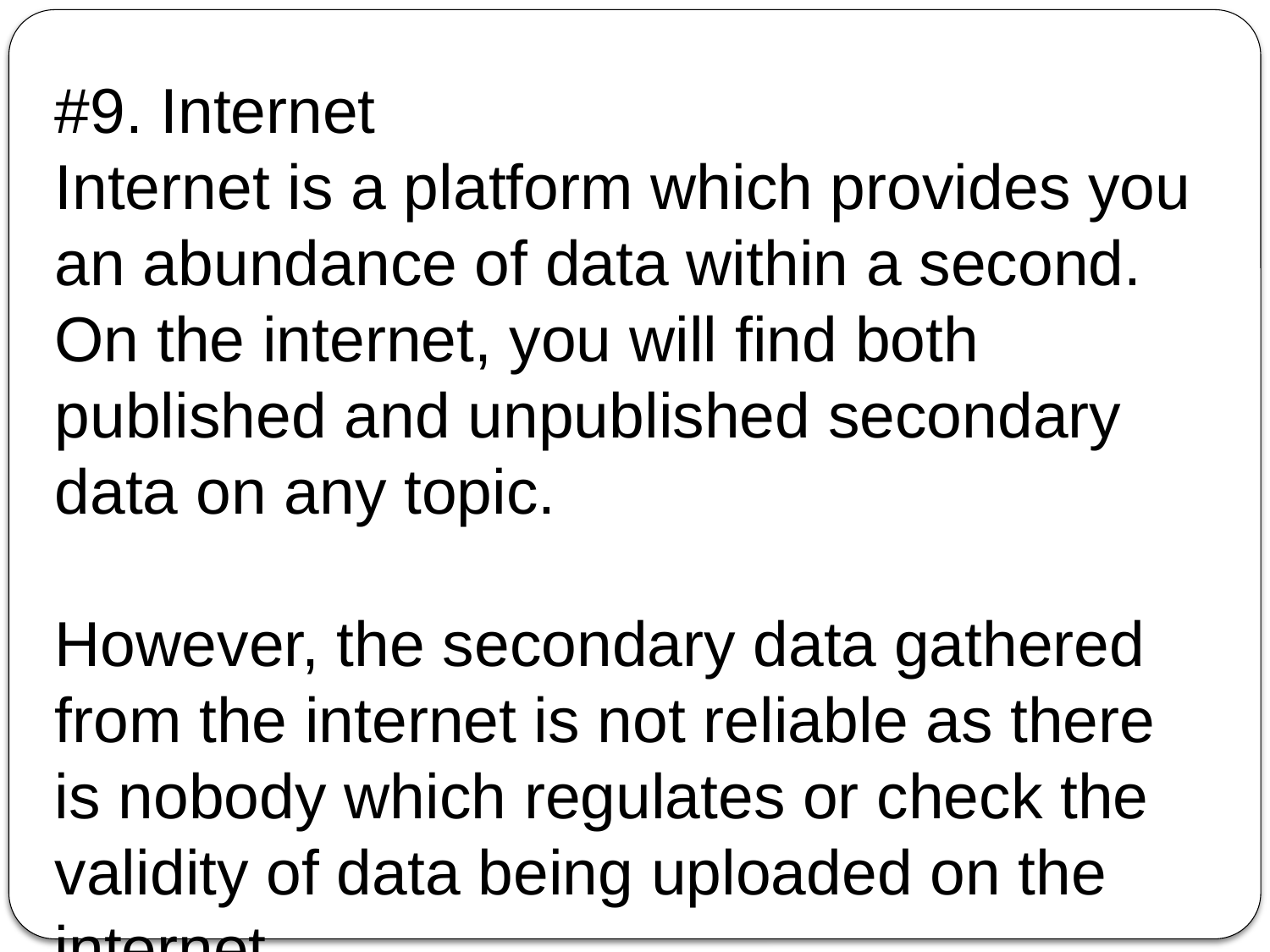

#9. Internet
Internet is a platform which provides you an abundance of data within a second. On the internet, you will find both published and unpublished secondary data on any topic.

However, the secondary data gathered from the internet is not reliable as there is nobody which regulates or check the validity of data being uploaded on the internet